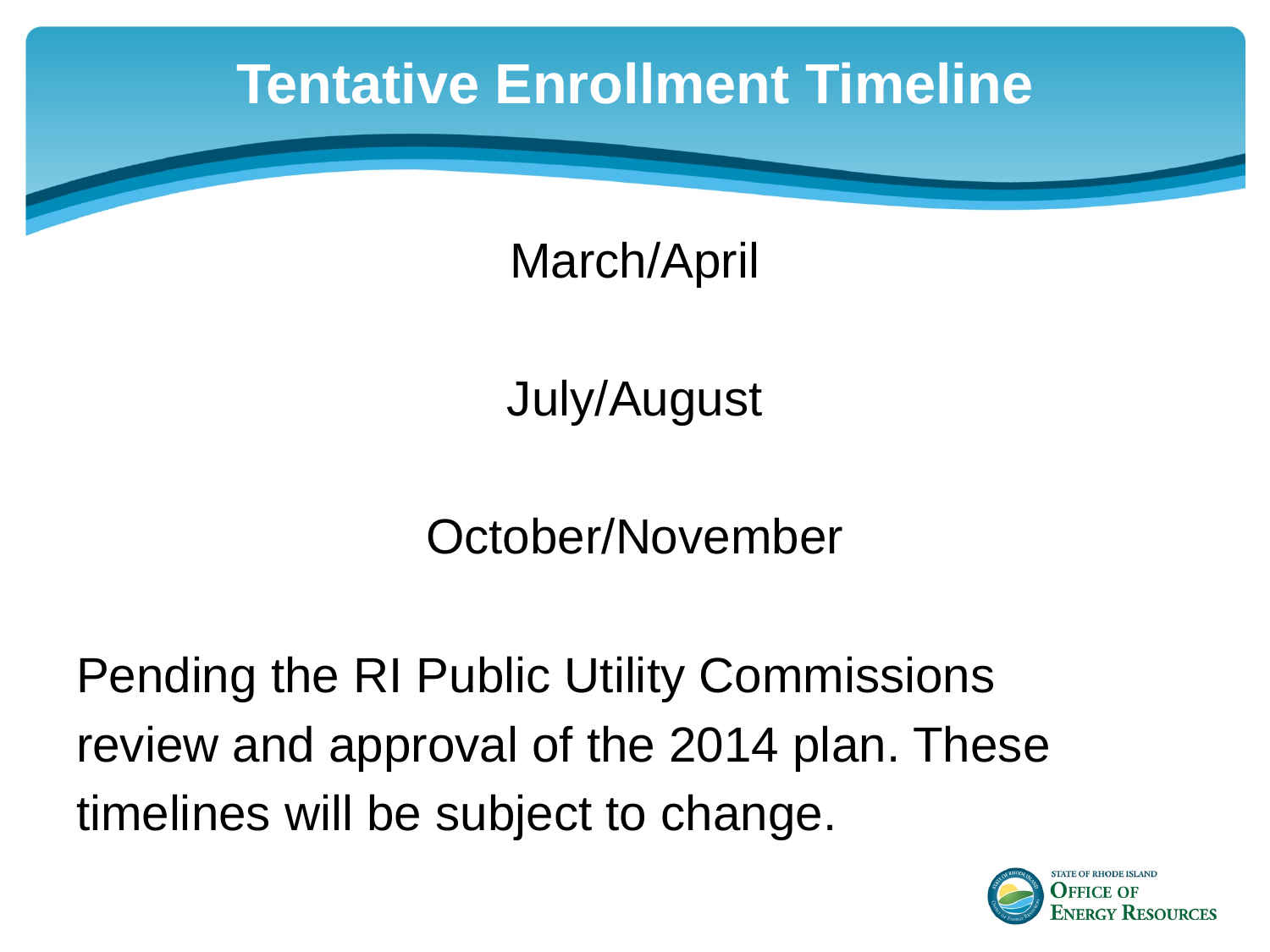

# Tentative Enrollment Timeline
March/April

July/August

October/November

Pending the RI Public Utility Commissions
review and approval of the 2014 plan. These
timelines will be subject to change.